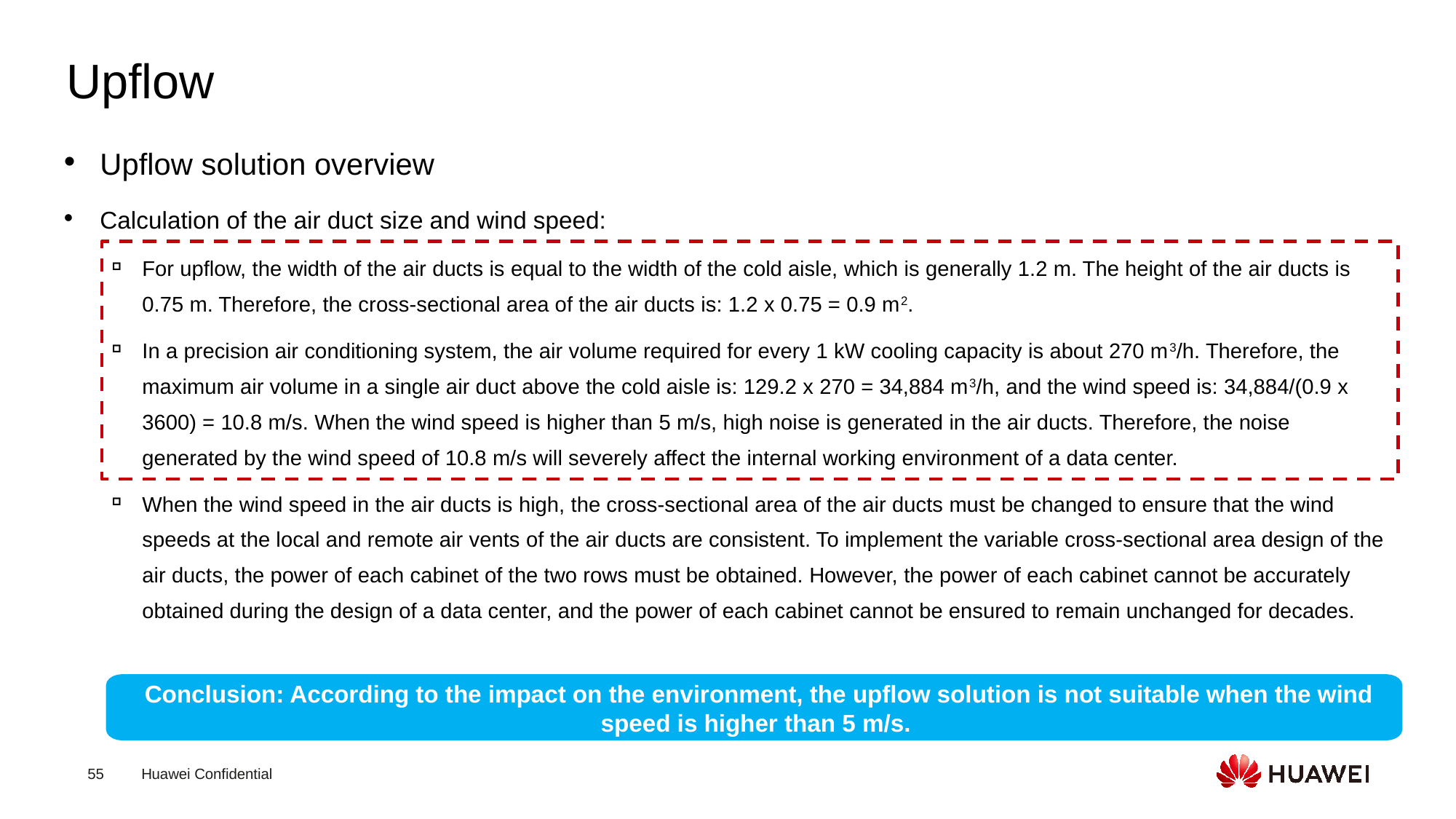

# Upflow
Upflow solution overview
Calculation of the air duct size and wind speed:
For upflow, the width of the air ducts is equal to the width of the cold aisle, which is generally 1.2 m. The height of the air ducts is 0.75 m. Therefore, the cross-sectional area of the air ducts is: 1.2 x 0.75 = 0.9 m2.
In a precision air conditioning system, the air volume required for every 1 kW cooling capacity is about 270 m3/h. Therefore, the maximum air volume in a single air duct above the cold aisle is: 129.2 x 270 = 34,884 m3/h, and the wind speed is: 34,884/(0.9 x 3600) = 10.8 m/s. When the wind speed is higher than 5 m/s, high noise is generated in the air ducts. Therefore, the noise generated by the wind speed of 10.8 m/s will severely affect the internal working environment of a data center.
When the wind speed in the air ducts is high, the cross-sectional area of the air ducts must be changed to ensure that the wind speeds at the local and remote air vents of the air ducts are consistent. To implement the variable cross-sectional area design of the air ducts, the power of each cabinet of the two rows must be obtained. However, the power of each cabinet cannot be accurately obtained during the design of a data center, and the power of each cabinet cannot be ensured to remain unchanged for decades.

 Conclusion: According to the impact on the environment, the upflow solution is not suitable when the wind speed is higher than 5 m/s.